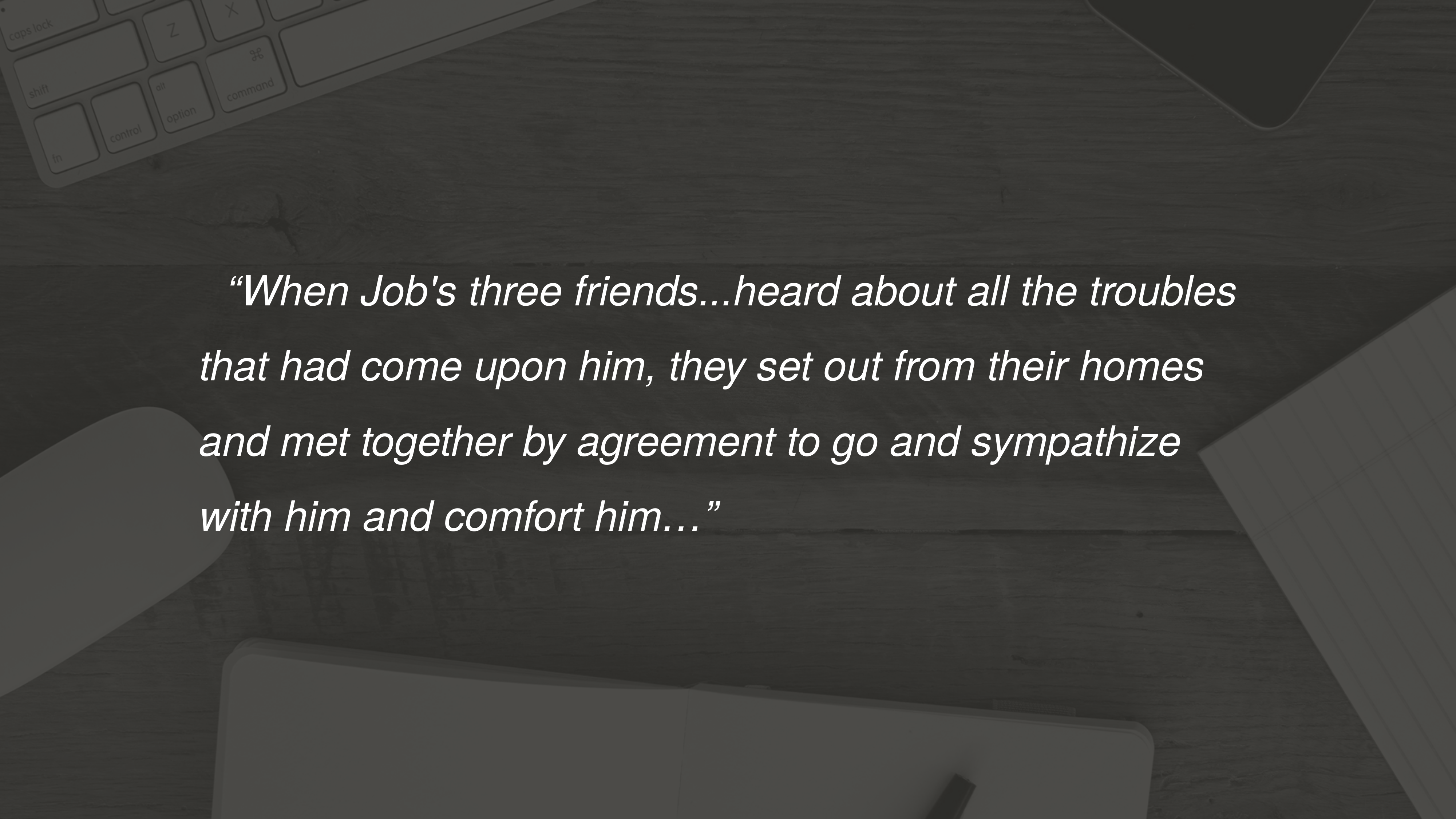

“When Job's three friends...heard about all the troubles that had come upon him, they set out from their homes and met together by agreement to go and sympathize with him and comfort him…”